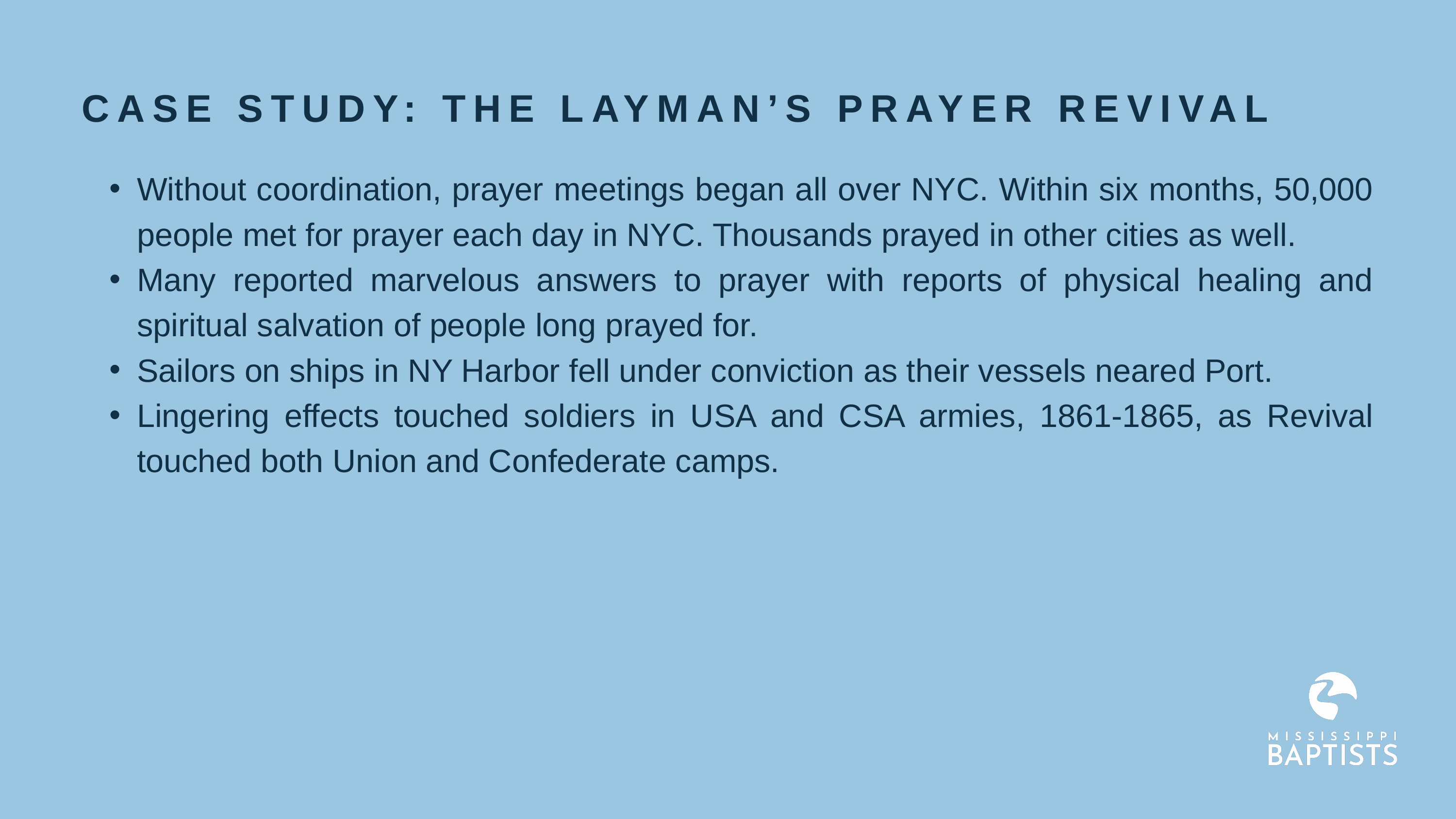

CASE STUDY: THE LAYMAN’S PRAYER REVIVAL
Without coordination, prayer meetings began all over NYC. Within six months, 50,000 people met for prayer each day in NYC. Thousands prayed in other cities as well.
Many reported marvelous answers to prayer with reports of physical healing and spiritual salvation of people long prayed for.
Sailors on ships in NY Harbor fell under conviction as their vessels neared Port.
Lingering effects touched soldiers in USA and CSA armies, 1861-1865, as Revival touched both Union and Confederate camps.